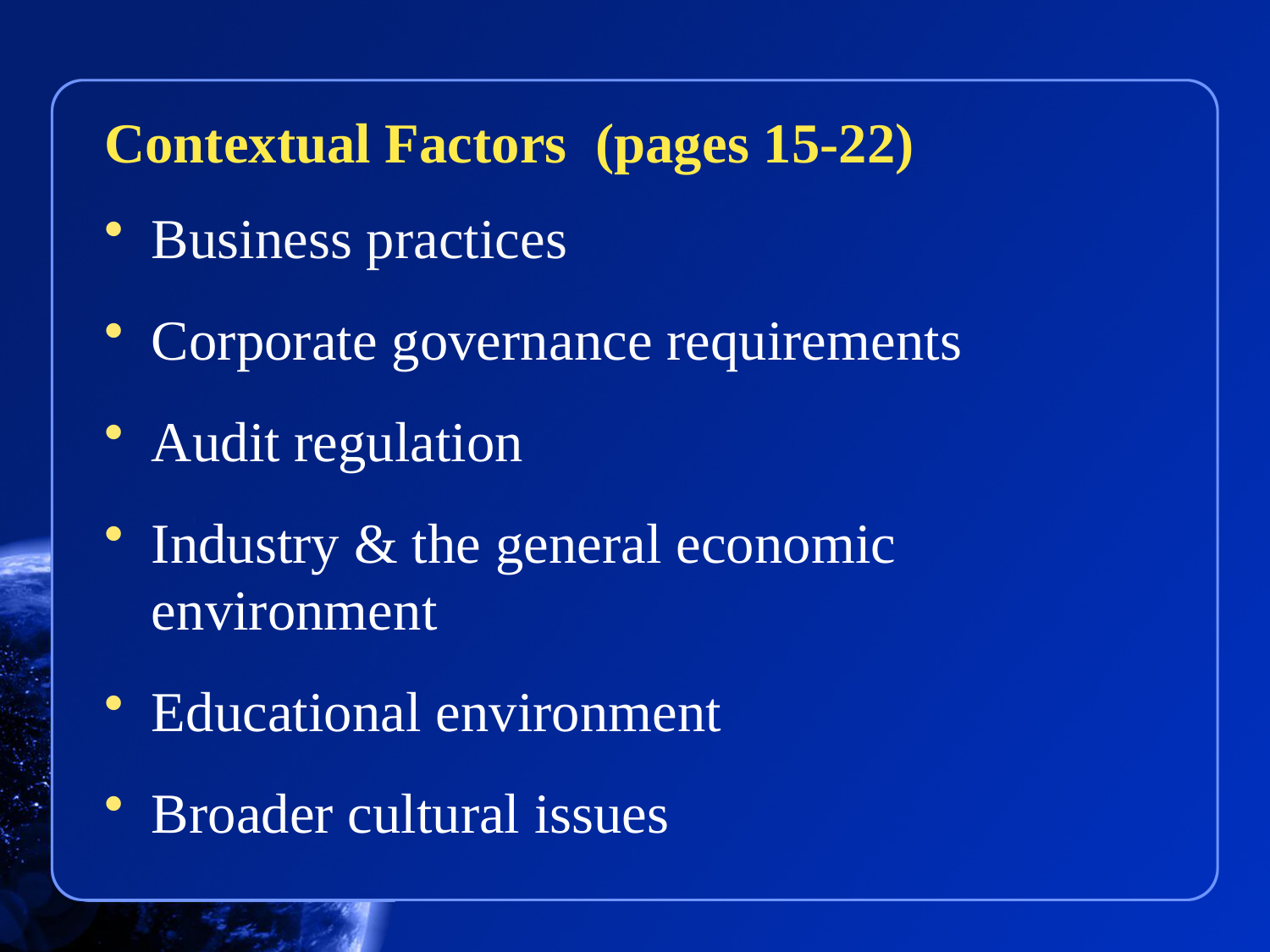

Contextual Factors  (pages 15-22)
Business practices
Corporate governance requirements
Audit regulation
Industry & the general economic environment
Educational environment
Broader cultural issues